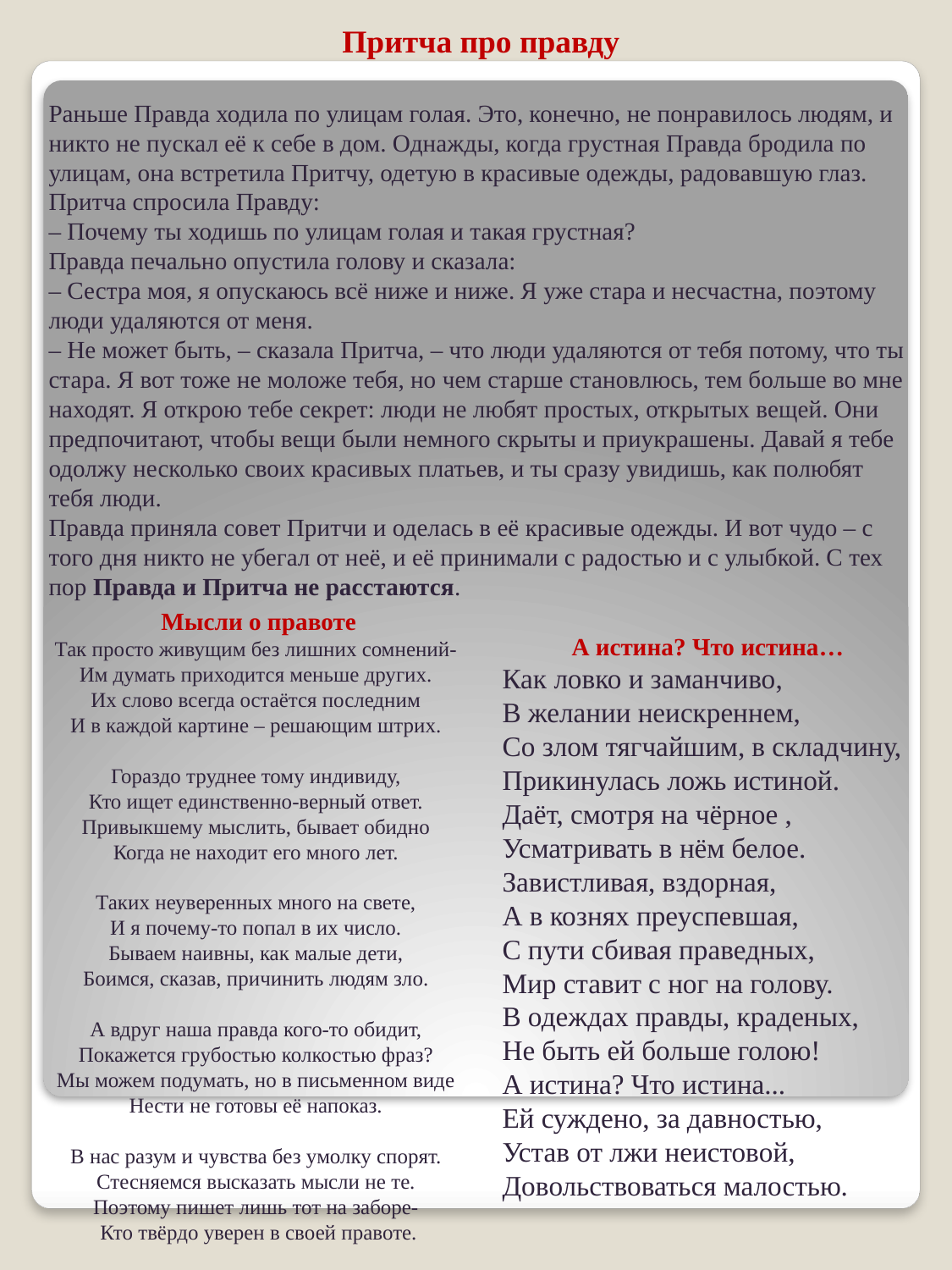

Притча про правду
Раньше Правда ходила по улицам голая. Это, конечно, не понравилось людям, и никто не пускал её к себе в дом. Однажды, когда грустная Правда бродила по улицам, она встретила Притчу, одетую в красивые одежды, радовавшую глаз.
Притча спросила Правду:
– Почему ты ходишь по улицам голая и такая грустная?
Правда печально опустила голову и сказала:
– Сестра моя, я опускаюсь всё ниже и ниже. Я уже стара и несчастна, поэтому люди удаляются от меня.
– Не может быть, – сказала Притча, – что люди удаляются от тебя потому, что ты стара. Я вот тоже не моложе тебя, но чем старше становлюсь, тем больше во мне находят. Я открою тебе секрет: люди не любят простых, открытых вещей. Они предпочитают, чтобы вещи были немного скрыты и приукрашены. Давай я тебе одолжу несколько своих красивых платьев, и ты сразу увидишь, как полюбят тебя люди.
Правда приняла совет Притчи и оделась в её красивые одежды. И вот чудо – с того дня никто не убегал от неё, и её принимали с радостью и с улыбкой. С тех пор Правда и Притча не расстаются.
Мысли о правоте
Так просто живущим без лишних сомнений- 
Им думать приходится меньше других. 
Их слово всегда остаётся последним 
И в каждой картине – решающим штрих. 
Гораздо труднее тому индивиду, 
Кто ищет единственно-верный ответ. 
Привыкшему мыслить, бывает обидно 
Когда не находит его много лет. 
Таких неуверенных много на свете, 
И я почему-то попал в их число. 
Бываем наивны, как малые дети, 
Боимся, сказав, причинить людям зло. 
А вдруг наша правда кого-то обидит, 
Покажется грубостью колкостью фраз? 
Мы можем подумать, но в письменном виде 
Нести не готовы её напоказ. 
В нас разум и чувства без умолку спорят. 
Стесняемся высказать мысли не те. 
Поэтому пишет лишь тот на заборе- 
Кто твёрдо уверен в своей правоте.
А истина? Что истина…
Как ловко и заманчиво, 
В желании неискреннем, 
Со злом тягчайшим, в складчину, 
Прикинулась ложь истиной. 
Даёт, смотря на чёрное , 
Усматривать в нём белое. 
Завистливая, вздорная, 
А в кознях преуспевшая, 
С пути сбивая праведных, 
Мир ставит с ног на голову. 
В одеждах правды, краденых, 
Не быть ей больше голою! 
А истина? Что истина... 
Ей суждено, за давностью, 
Устав от лжи неистовой, 
Довольствоваться малостью.